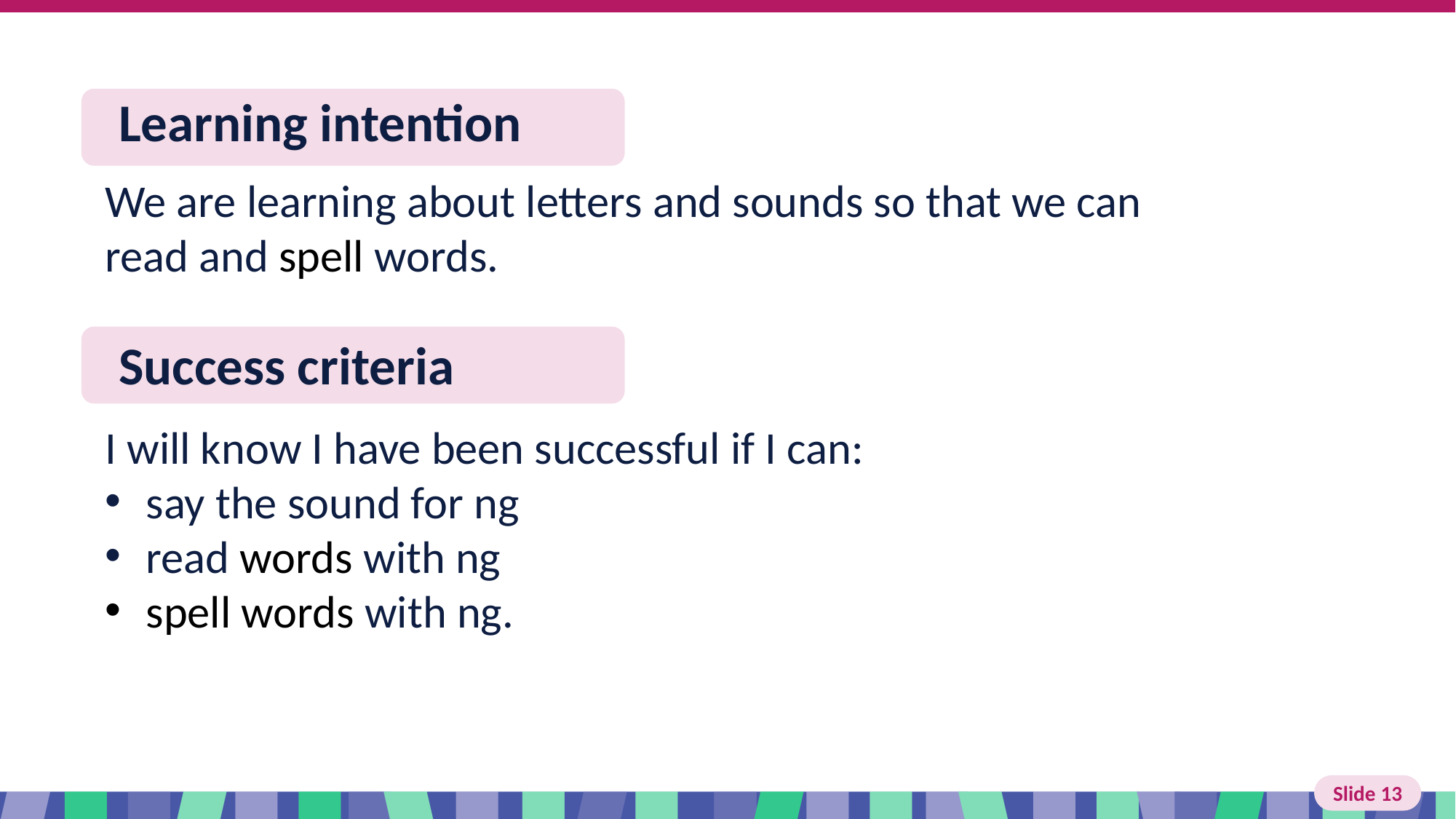

# Slide 14 Learning intention
We are learning about letters and sounds so that we can read and spell words.
I will know I have been successful if I can:
say the sound for ng
read words with ng
spell words with ng.